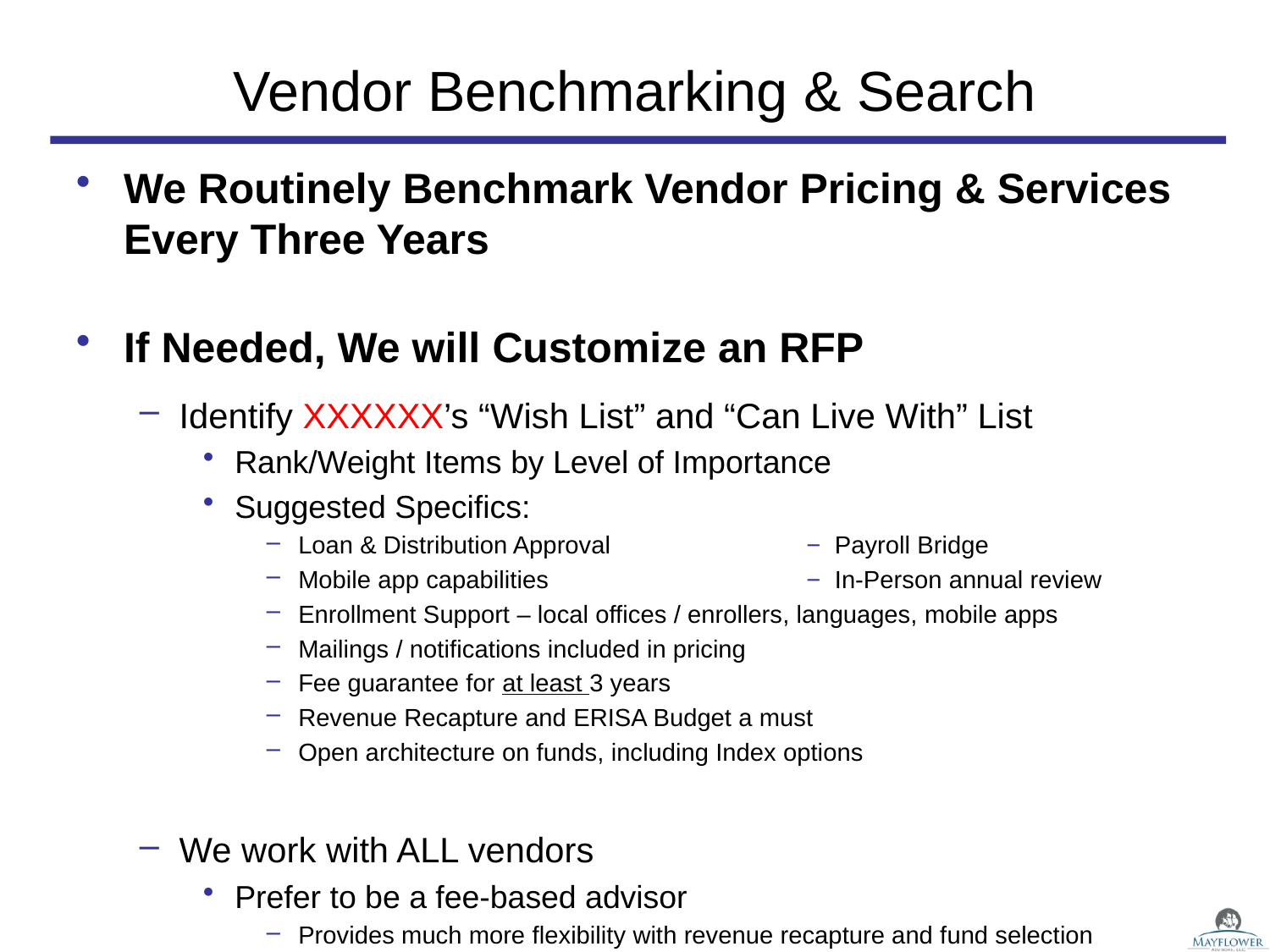

# Vendor Benchmarking & Search
We Routinely Benchmark Vendor Pricing & Services Every Three Years

If Needed, We will Customize an RFP

Identify XXXXXX’s “Wish List” and “Can Live With” List
Rank/Weight Items by Level of Importance
Suggested Specifics:
Loan & Distribution Approval		−  Payroll Bridge
Mobile app capabilities			−  In-Person annual review
Enrollment Support – local offices / enrollers, languages, mobile apps
Mailings / notifications included in pricing
Fee guarantee for at least 3 years
Revenue Recapture and ERISA Budget a must
Open architecture on funds, including Index options

We work with ALL vendors
Prefer to be a fee-based advisor
Provides much more flexibility with revenue recapture and fund selection